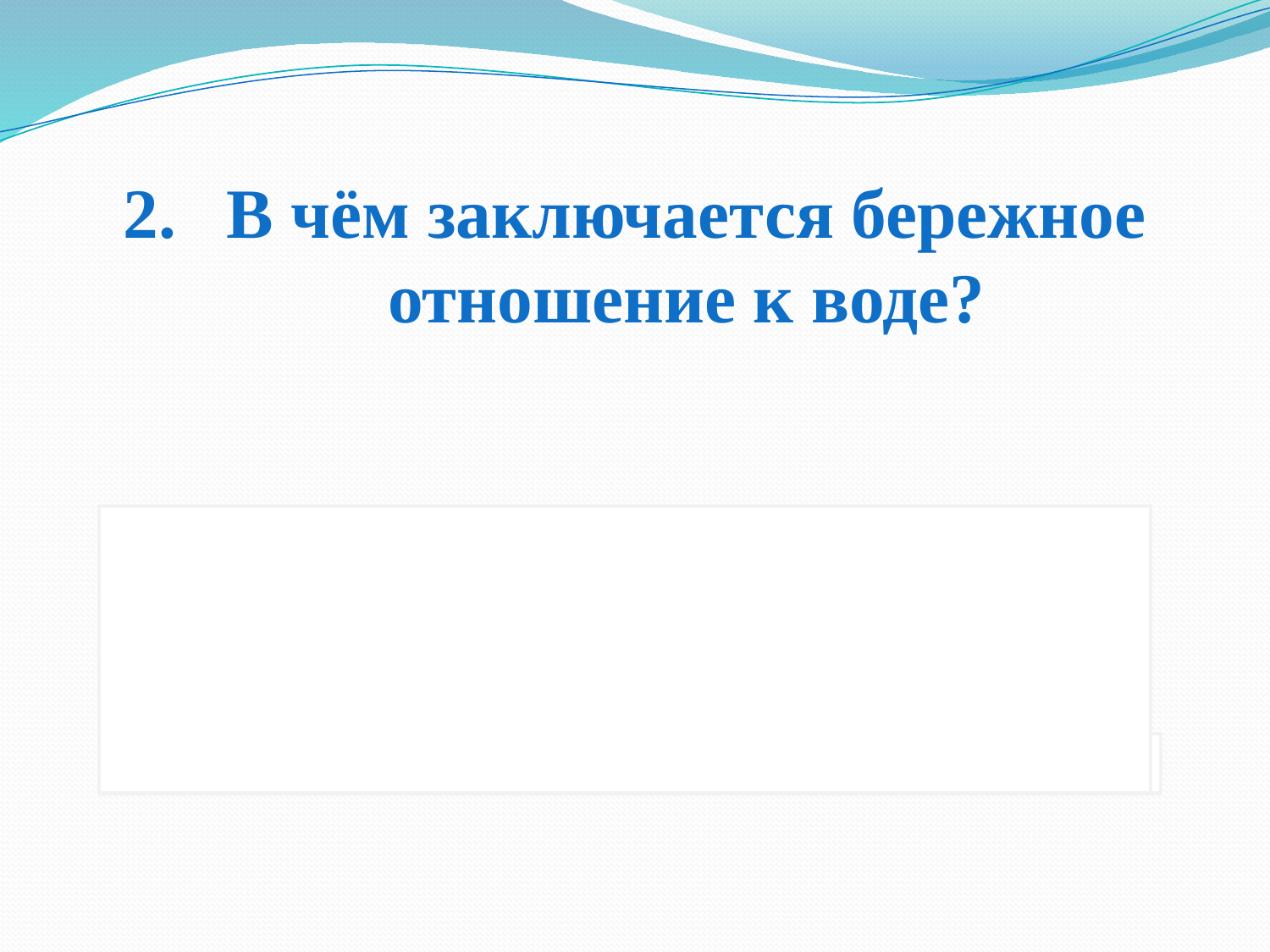

# В чём заключается бережное отношение к воде?
    Ответ: не расходовать воду бездумно, не засорять водоёмы, следить за тем, чтобы кран был полностью закрыт, когда не идёт использование воды.